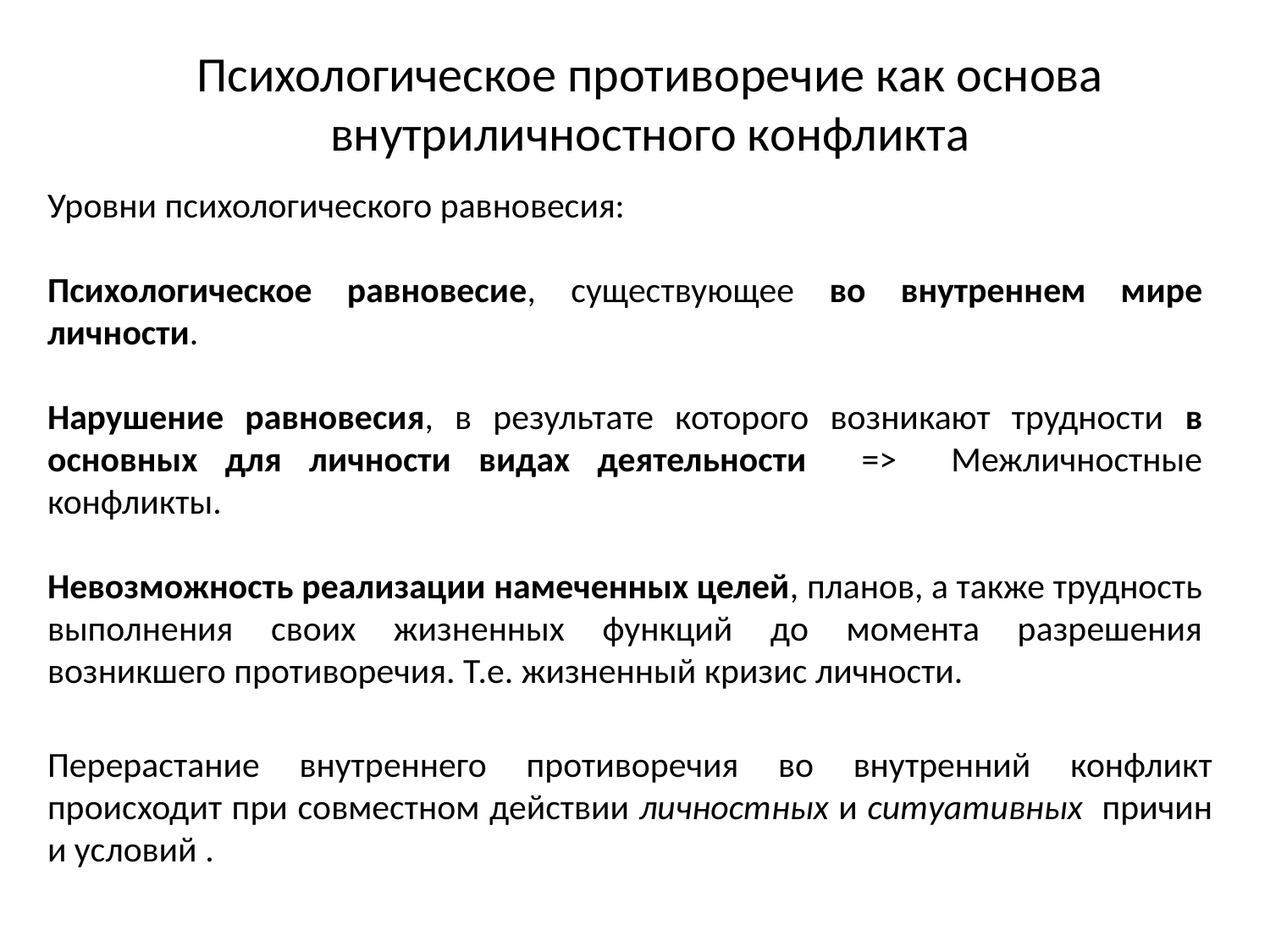

Психологическое противоречие как основа внутриличностного конфликта
Уровни психологического равновесия:

Психологическое равновесие, существующее во внутреннем мире личности.

Нарушение равновесия, в результате которого возникают трудности в основных для личности видах деятельности  =>  Межличностные конфликты.

Невозможность реализации намеченных целей, планов, а также трудность выполнения своих жизненных функций до момента разрешения возникшего противоречия. Т.е. жизненный кризис личности.
Перерастание внутреннего противоречия во внутренний конфликт происходит при совместном действии личностных и ситуативных  причин и условий .